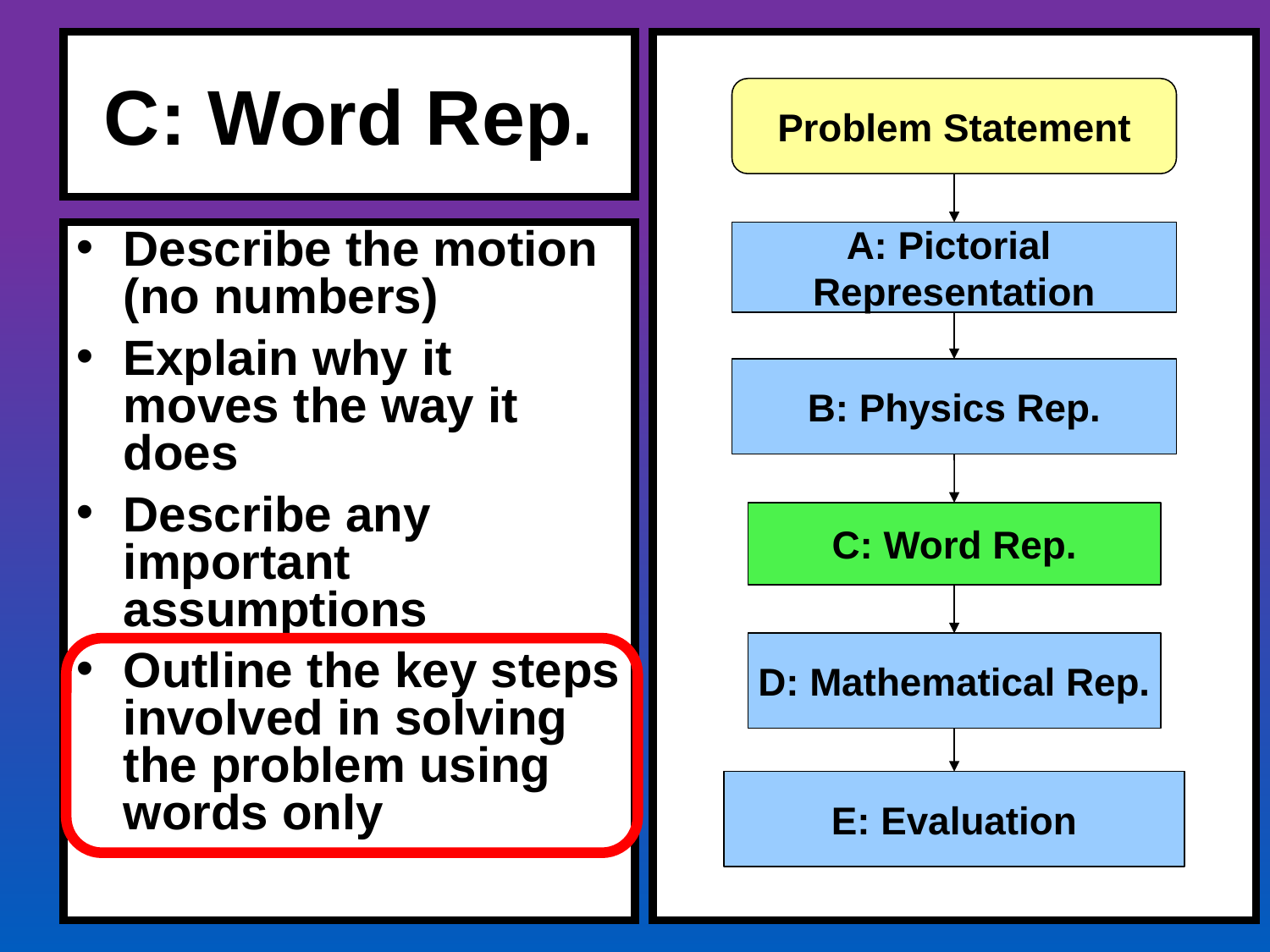

# C: Word Rep.

Problem Statement
A: The Picture
B: The Question
C: The Plan
D: The Work
E: The Results
Problem Statement
Describe the motion (no numbers)
Explain why it moves the way it does
Describe any important assumptions
Outline the key steps involved in solving the problem using words only
A: Pictorial
Representation
B: Physics Rep.
C: Word Rep.
D: Mathematical Rep.

E: Evaluation